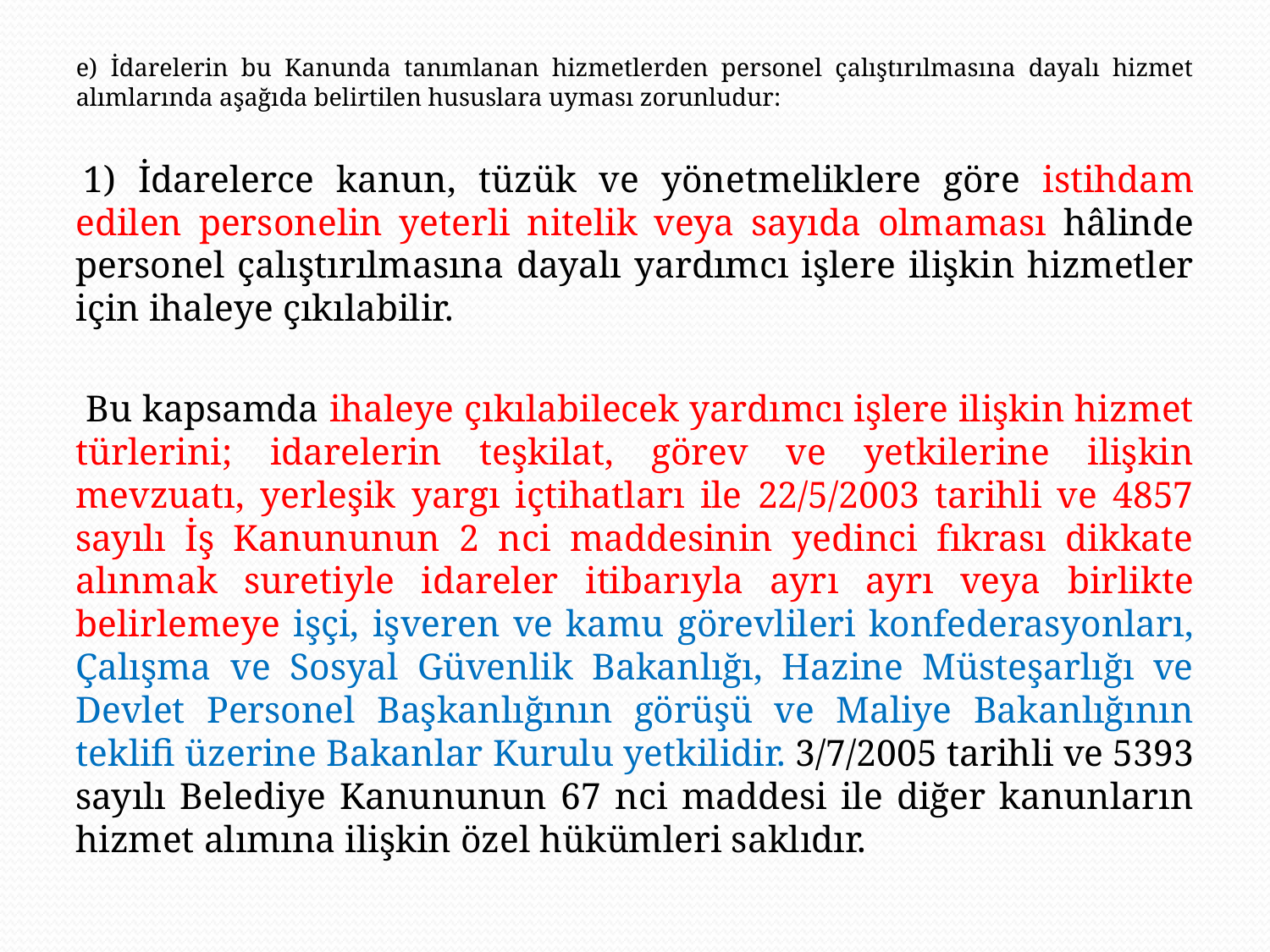

e) İdarelerin bu Kanunda tanımlanan hizmetlerden personel çalıştırılmasına dayalı hizmet alımlarında aşağıda belirtilen hususlara uyması zorunludur:

 1) İdarelerce kanun, tüzük ve yönetmeliklere göre istihdam edilen personelin yeterli nitelik veya sayıda olmaması hâlinde personel çalıştırılmasına dayalı yardımcı işlere ilişkin hizmetler için ihaleye çıkılabilir.

 Bu kapsamda ihaleye çıkılabilecek yardımcı işlere ilişkin hizmet türlerini; idarelerin teşkilat, görev ve yetkilerine ilişkin mevzuatı, yerleşik yargı içtihatları ile 22/5/2003 tarihli ve 4857 sayılı İş Kanununun 2 nci maddesinin yedinci fıkrası dikkate alınmak suretiyle idareler itibarıyla ayrı ayrı veya birlikte belirlemeye işçi, işveren ve kamu görevlileri konfederasyonları, Çalışma ve Sosyal Güvenlik Bakanlığı, Hazine Müsteşarlığı ve Devlet Personel Başkanlığının görüşü ve Maliye Bakanlığının teklifi üzerine Bakanlar Kurulu yetkilidir. 3/7/2005 tarihli ve 5393 sayılı Belediye Kanununun 67 nci maddesi ile diğer kanunların hizmet alımına ilişkin özel hükümleri saklıdır.